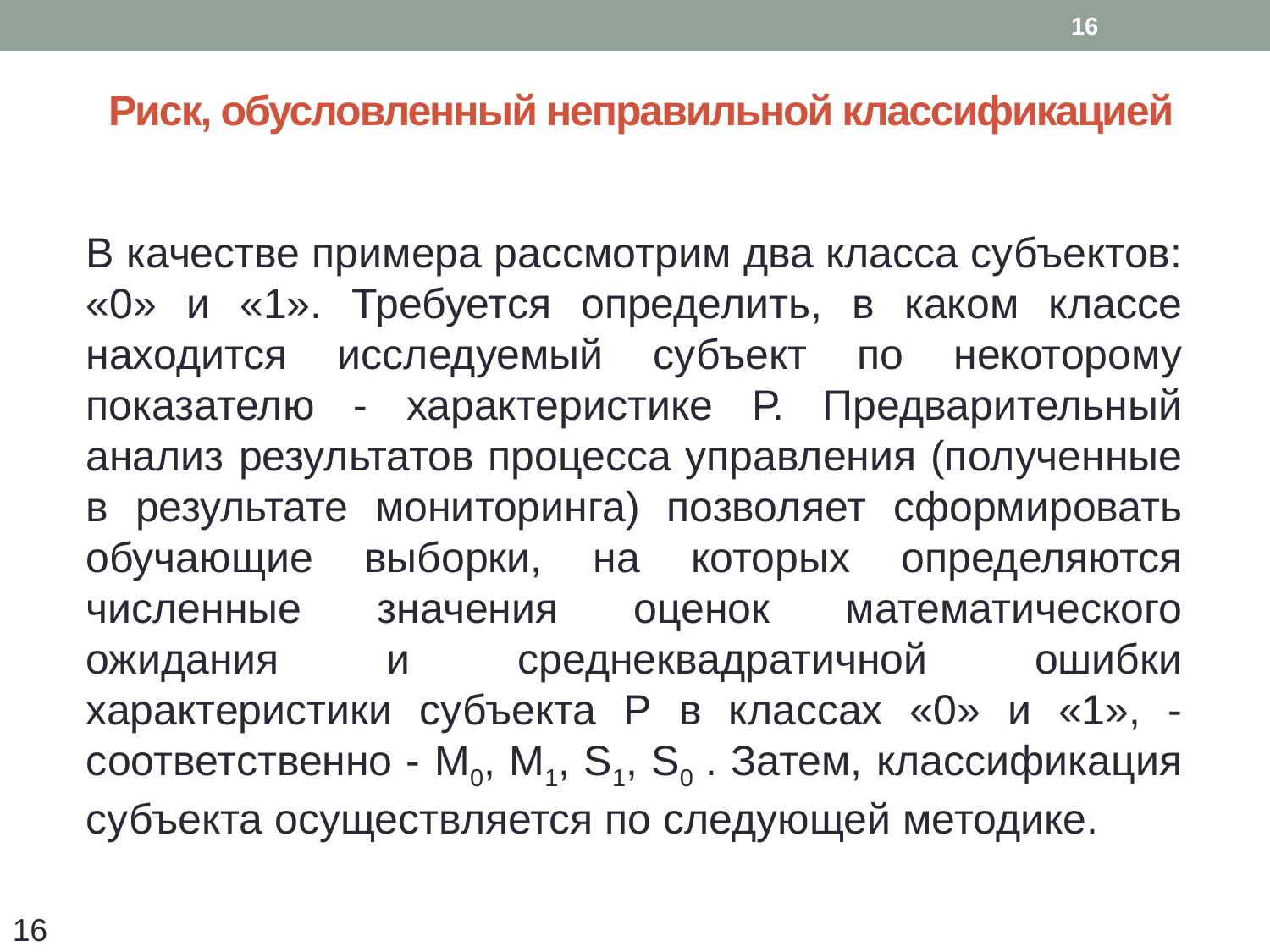

16
# Риск, обусловленный неправильной классификацией
В качестве примера рассмотрим два класса субъектов: «0» и «1». Требуется определить, в каком классе находится исследуемый субъект по некоторому показателю - характеристике Р. Предварительный анализ результатов процесса управления (полученные в результате мониторинга) позволяет сформировать обучающие выборки, на которых определяются численные значения оценок математического ожидания и среднеквадратичной ошибки характеристики субъекта Р в классах «0» и «1», - соответственно - M0, M1, S1, S0 . Затем, классификация субъекта осуществляется по следующей методике.
16